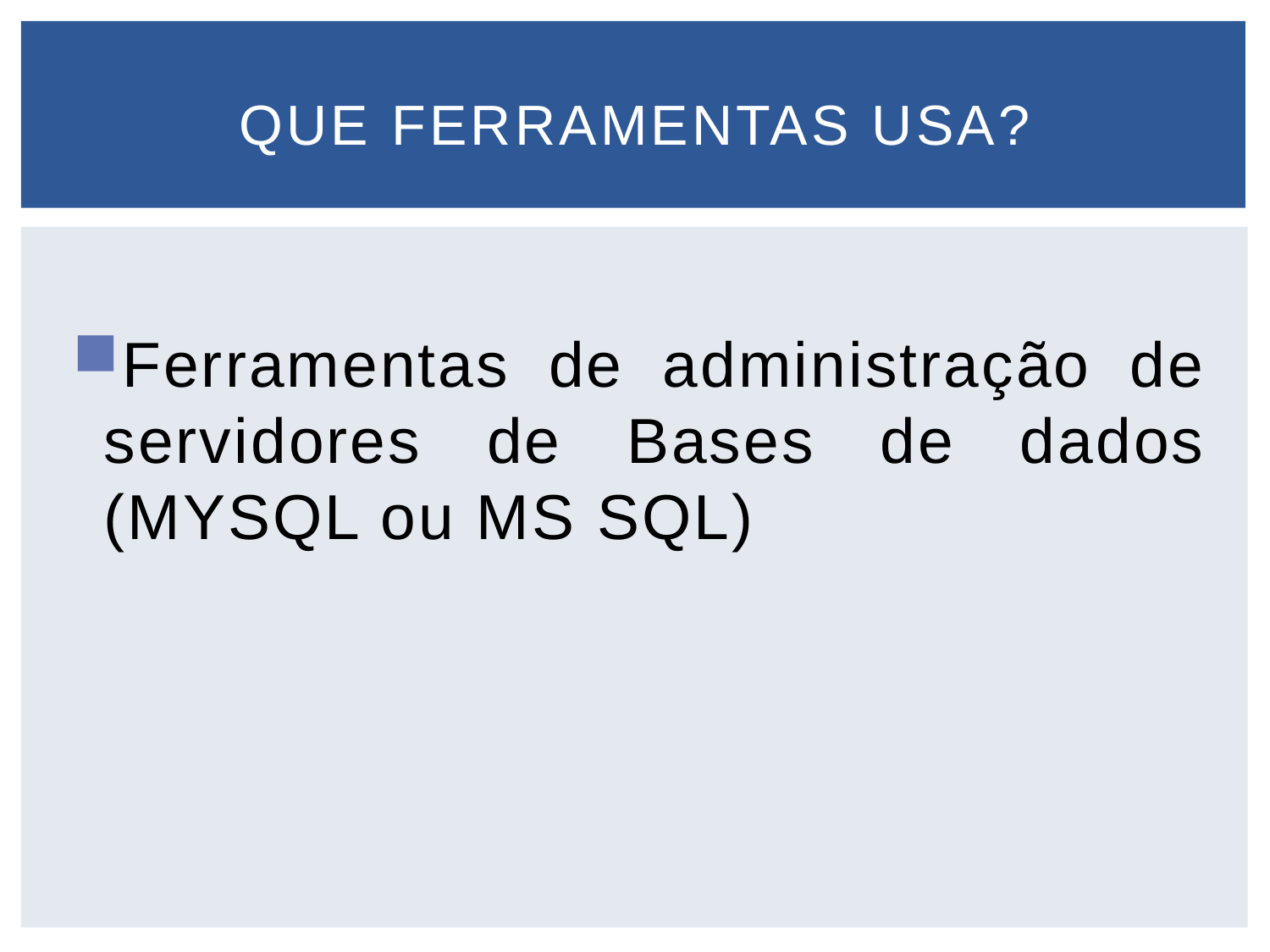

# Que ferramentas usa?
Ferramentas de administração de servidores de Bases de dados (MYSQL ou MS SQL)